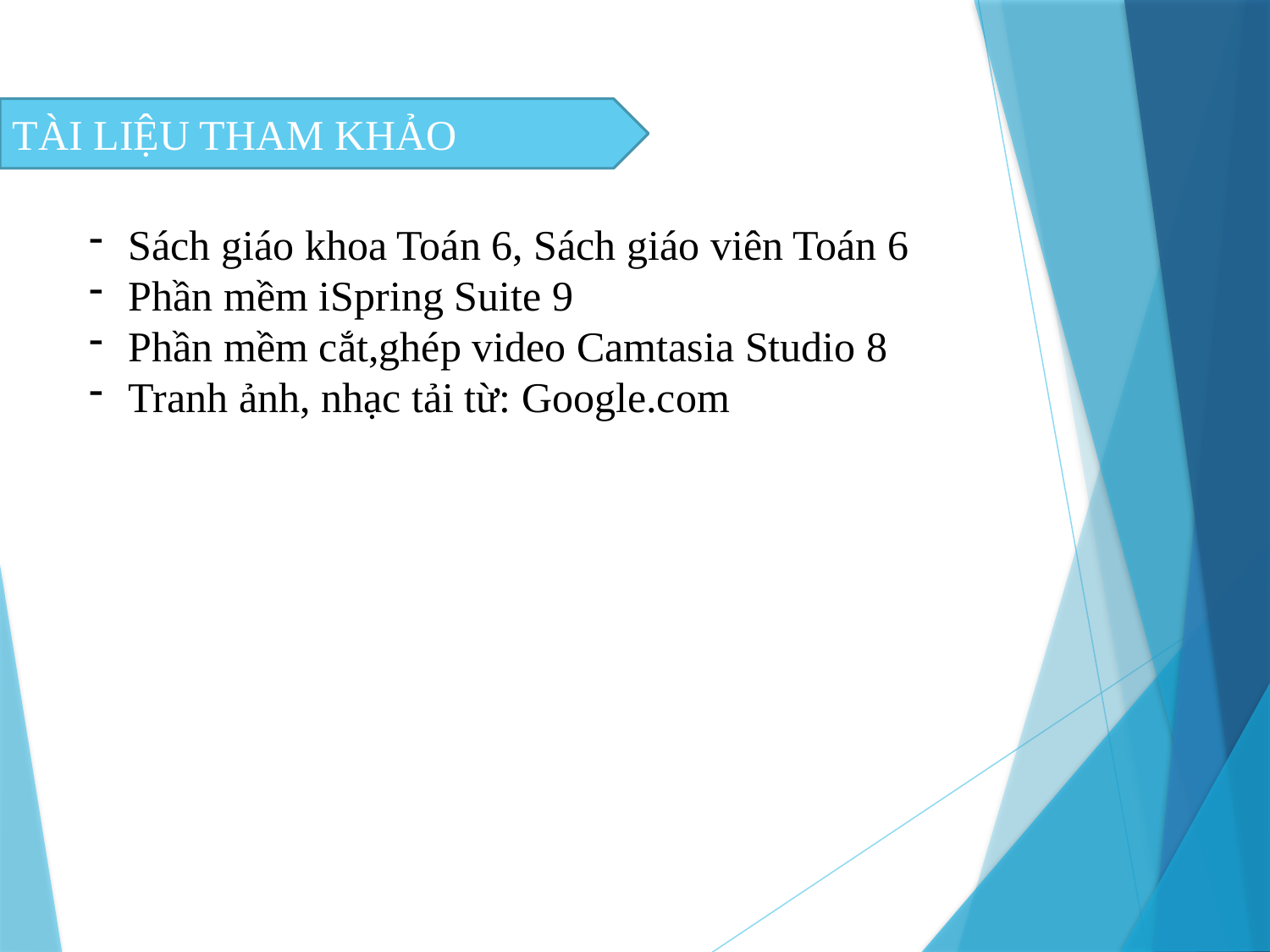

TÀI LIỆU THAM KHẢO
Sách giáo khoa Toán 6, Sách giáo viên Toán 6
Phần mềm iSpring Suite 9
Phần mềm cắt,ghép video Camtasia Studio 8
Tranh ảnh, nhạc tải từ: Google.com